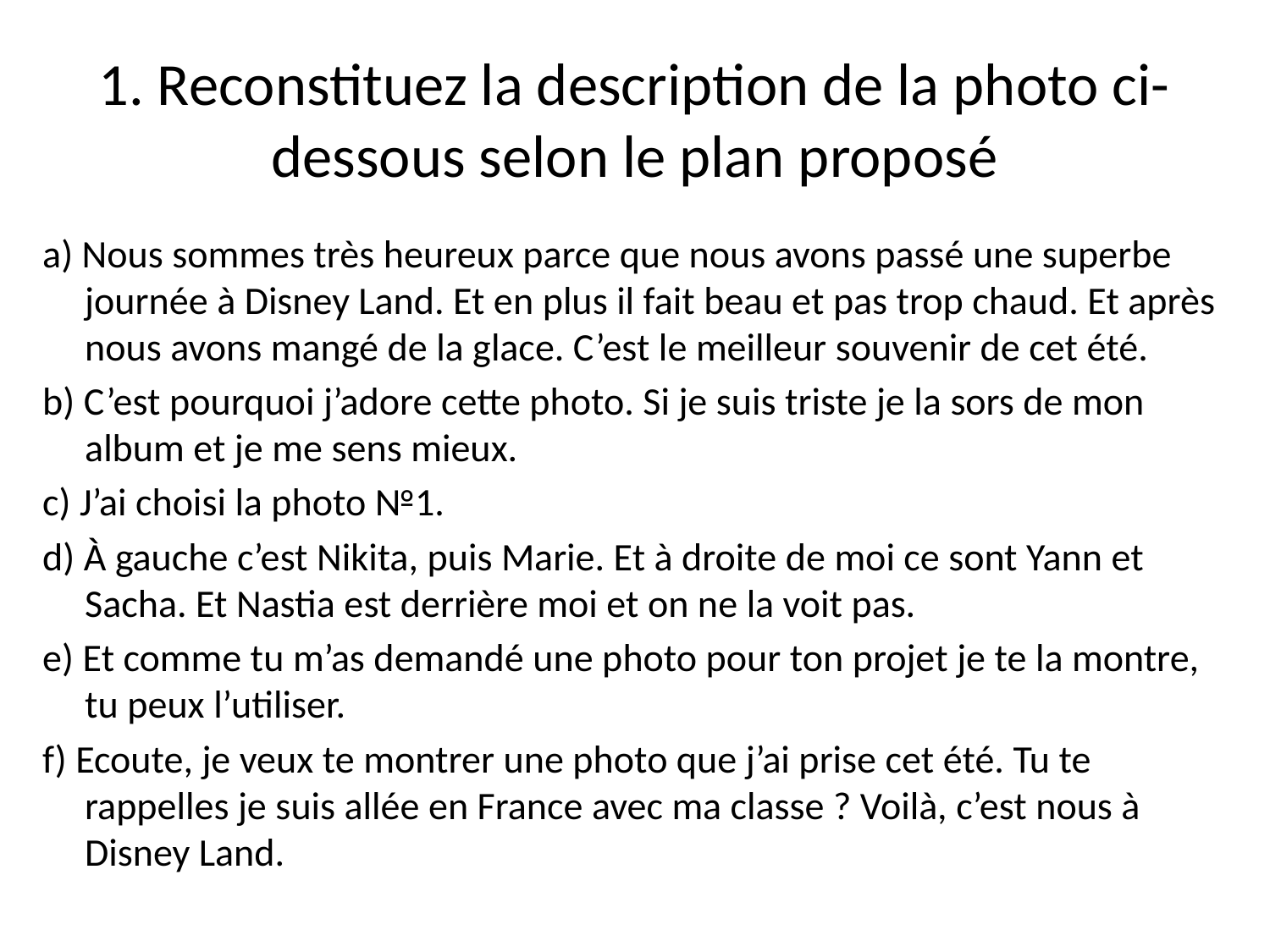

# 1. Reconstituez la description de la photo ci-dessous selon le plan proposé
a) Nous sommes très heureux parce que nous avons passé une superbe journée à Disney Land. Et en plus il fait beau et pas trop chaud. Et après nous avons mangé de la glace. C’est le meilleur souvenir de cet été.
b) C’est pourquoi j’adore cette photo. Si je suis triste je la sors de mon album et je me sens mieux.
c) J’ai choisi la photo №1.
d) À gauche c’est Nikita, puis Marie. Et à droite de moi ce sont Yann et Sacha. Et Nastia est derrière moi et on ne la voit pas.
e) Et comme tu m’as demandé une photo pour ton projet je te la montre, tu peux l’utiliser.
f) Ecoute, je veux te montrer une photo que j’ai prise cet été. Tu te rappelles je suis allée en France avec ma classe ? Voilà, c’est nous à Disney Land.